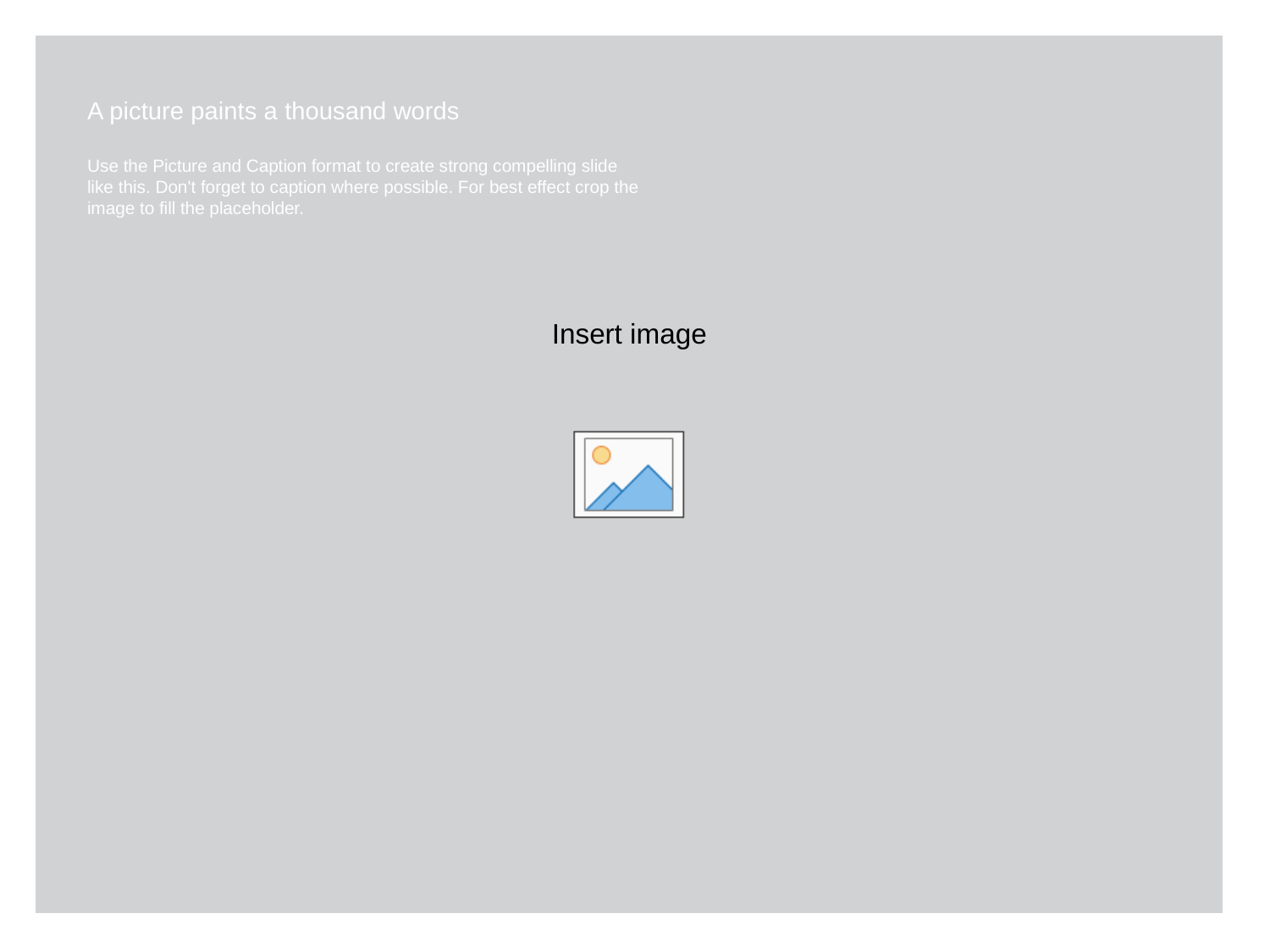

A picture paints a thousand words

Use the Picture and Caption format to create strong compelling slide like this. Don't forget to caption where possible. For best effect crop the image to fill the placeholder.
5